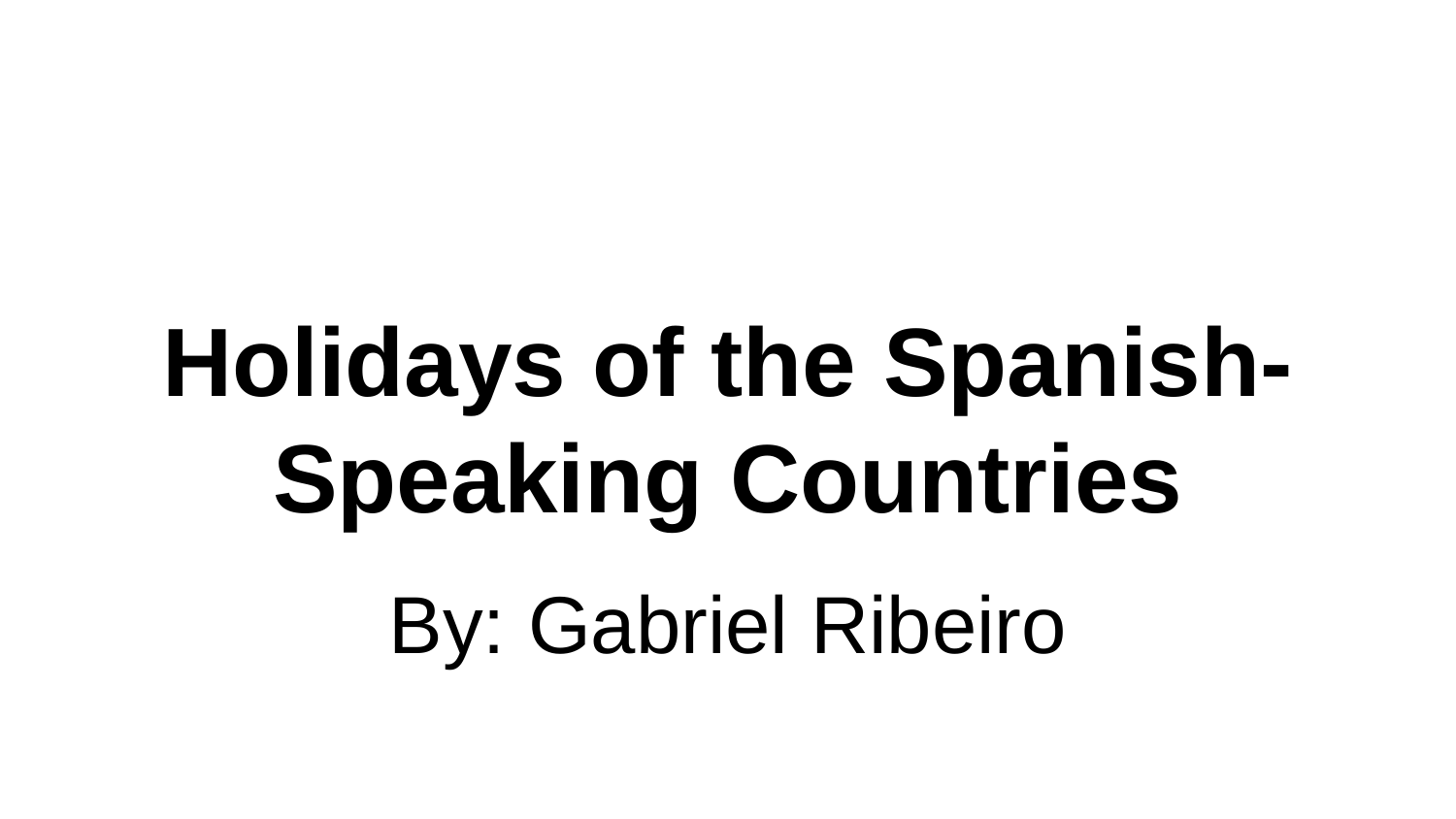

# Holidays of the Spanish-Speaking Countries
By: Gabriel Ribeiro